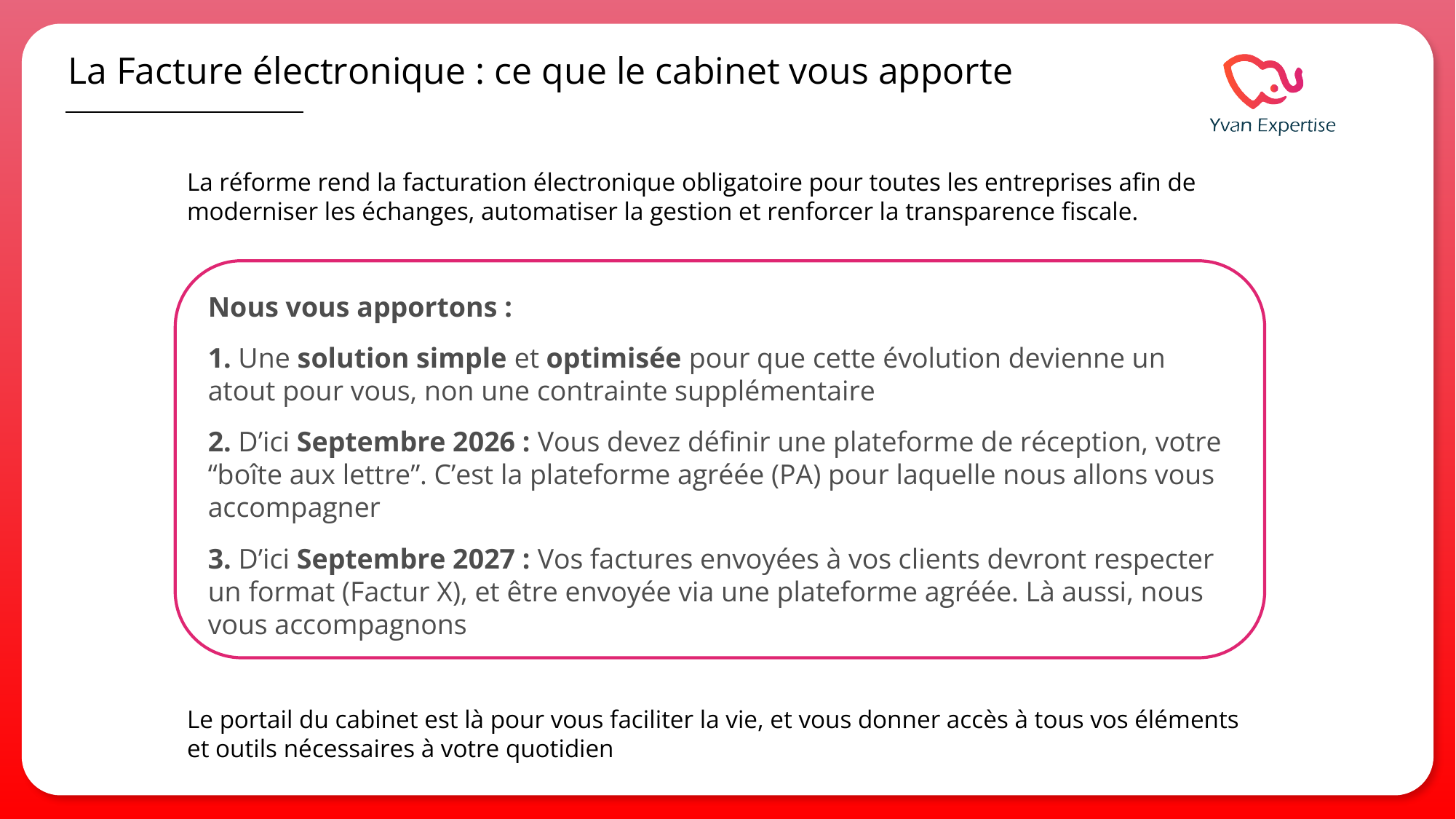

# La Facture électronique : ce que le cabinet vous apporte
La réforme rend la facturation électronique obligatoire pour toutes les entreprises afin de moderniser les échanges, automatiser la gestion et renforcer la transparence fiscale.

Nous vous apportons :
1. Une solution simple et optimisée pour que cette évolution devienne un atout pour vous, non une contrainte supplémentaire
2. D’ici Septembre 2026 : Vous devez définir une plateforme de réception, votre “boîte aux lettre”. C’est la plateforme agréée (PA) pour laquelle nous allons vous accompagner
3. D’ici Septembre 2027 : Vos factures envoyées à vos clients devront respecter un format (Factur X), et être envoyée via une plateforme agréée. Là aussi, nous vous accompagnons
Le portail du cabinet est là pour vous faciliter la vie, et vous donner accès à tous vos éléments et outils nécessaires à votre quotidien